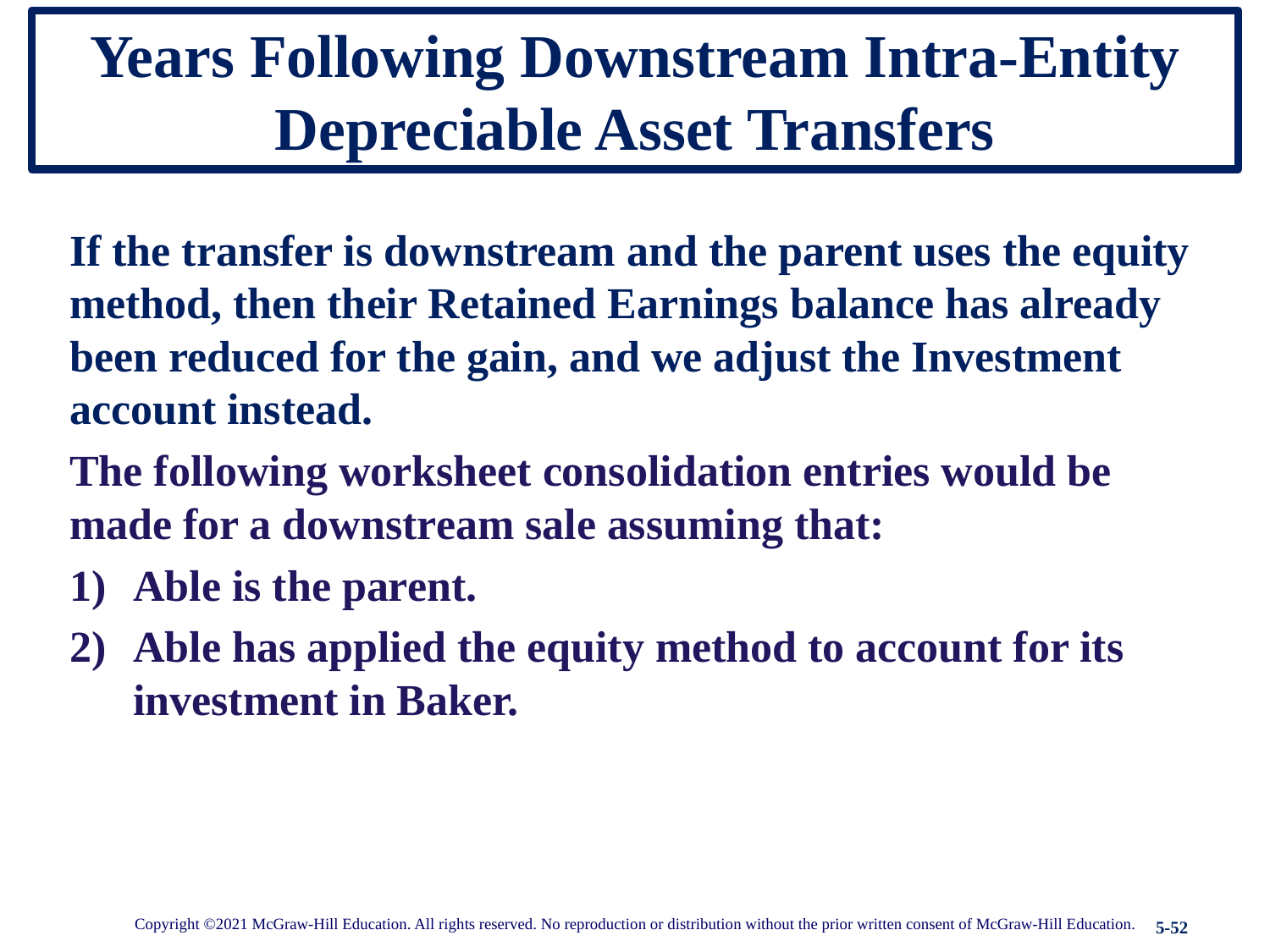

# Years Following Downstream Intra-Entity Depreciable Asset Transfers
If the transfer is downstream and the parent uses the equity method, then their Retained Earnings balance has already been reduced for the gain, and we adjust the Investment account instead.
The following worksheet consolidation entries would be made for a downstream sale assuming that:
Able is the parent.
Able has applied the equity method to account for its investment in Baker.
Copyright ©2021 McGraw-Hill Education. All rights reserved. No reproduction or distribution without the prior written consent of McGraw-Hill Education.
5-52